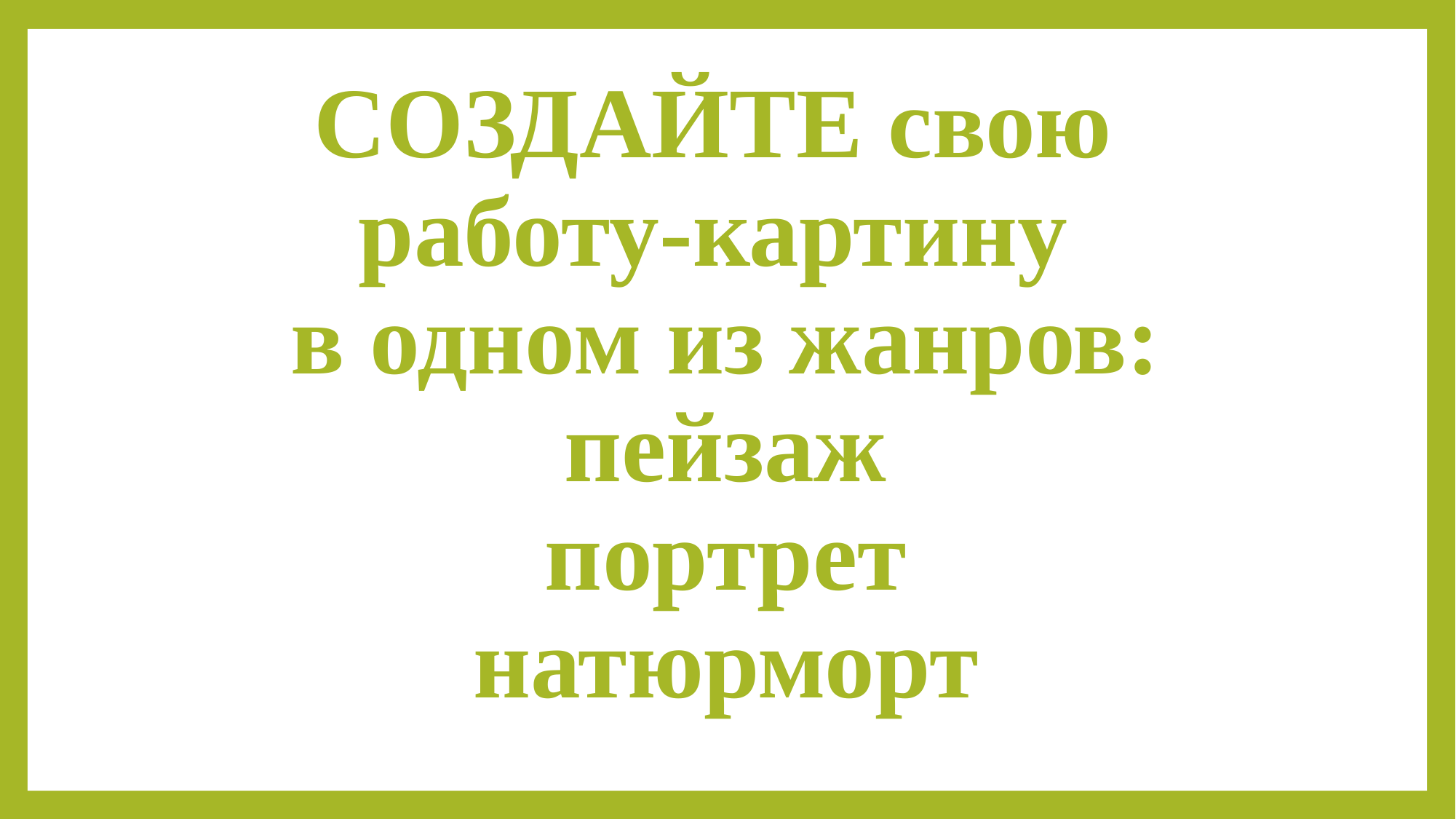

# СОЗДАЙТЕ свою работу-картину в одном из жанров: пейзаж портрет натюрморт